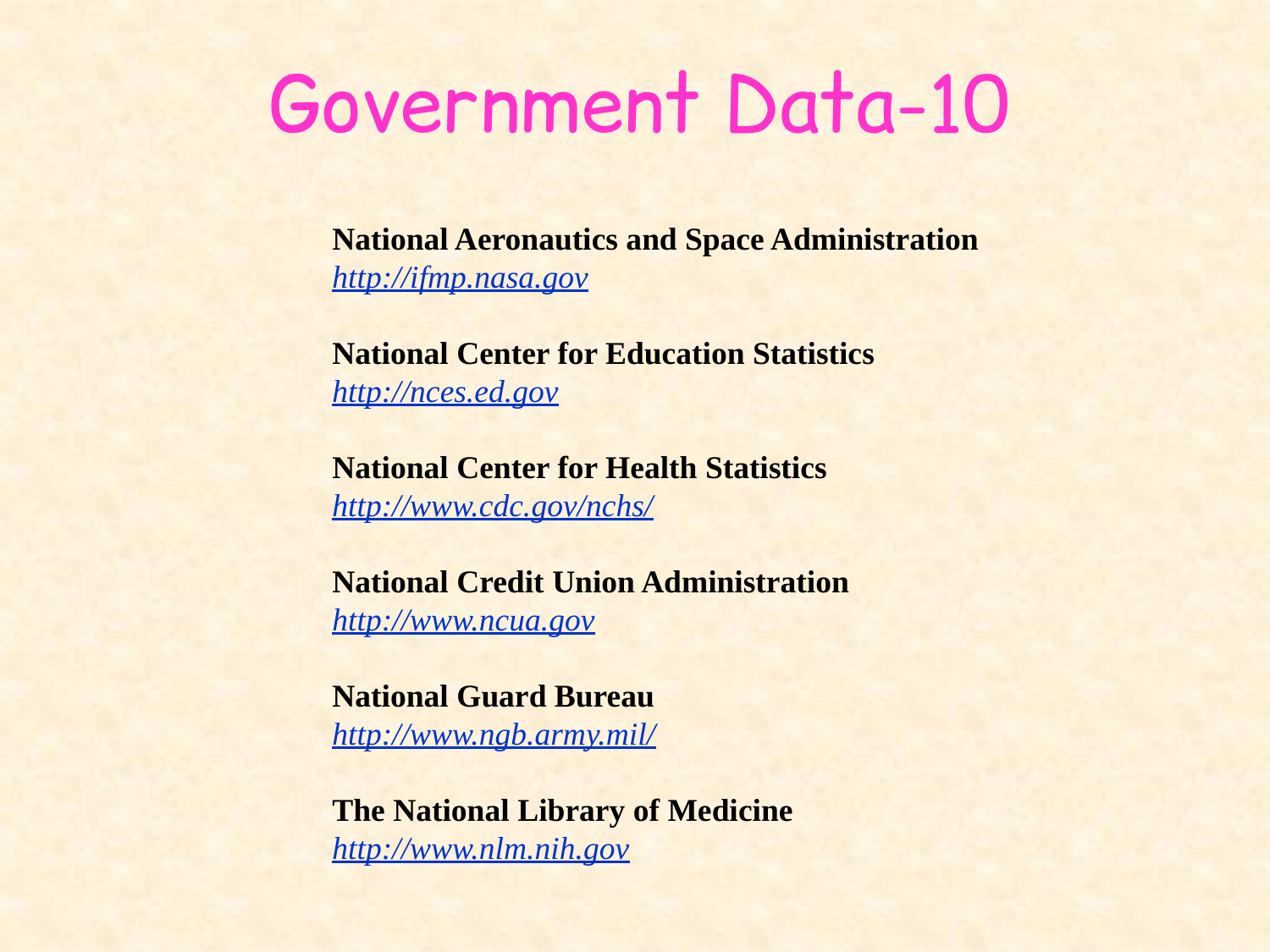

# Government Data-10
National Aeronautics and Space Administration
http://ifmp.nasa.gov

National Center for Education Statistics
http://nces.ed.gov

National Center for Health Statistics
http://www.cdc.gov/nchs/

National Credit Union Administration
http://www.ncua.gov

National Guard Bureau
http://www.ngb.army.mil/

The National Library of Medicine
http://www.nlm.nih.gov